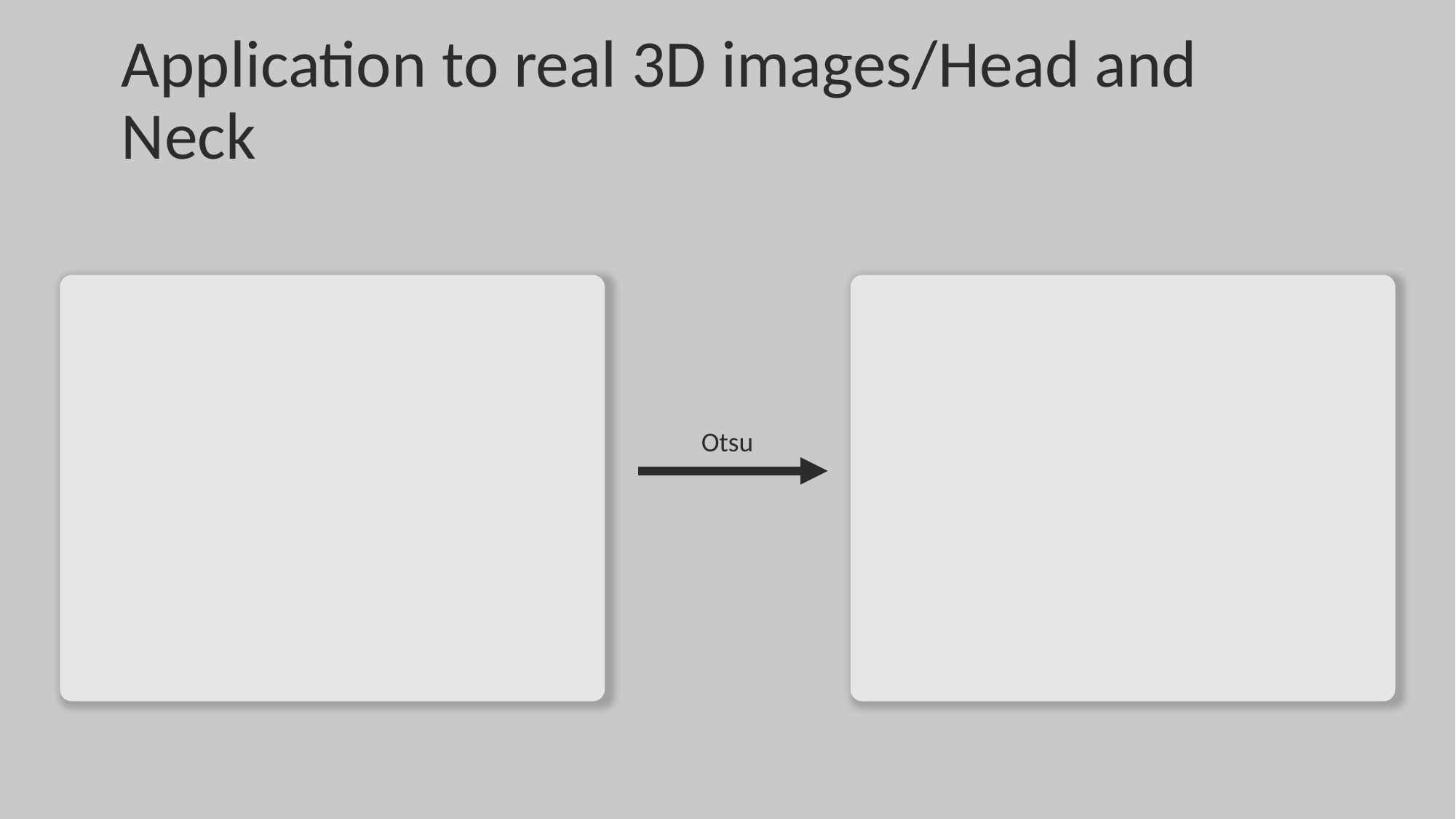

Application to real 3D images/Head and Neck

Otsu